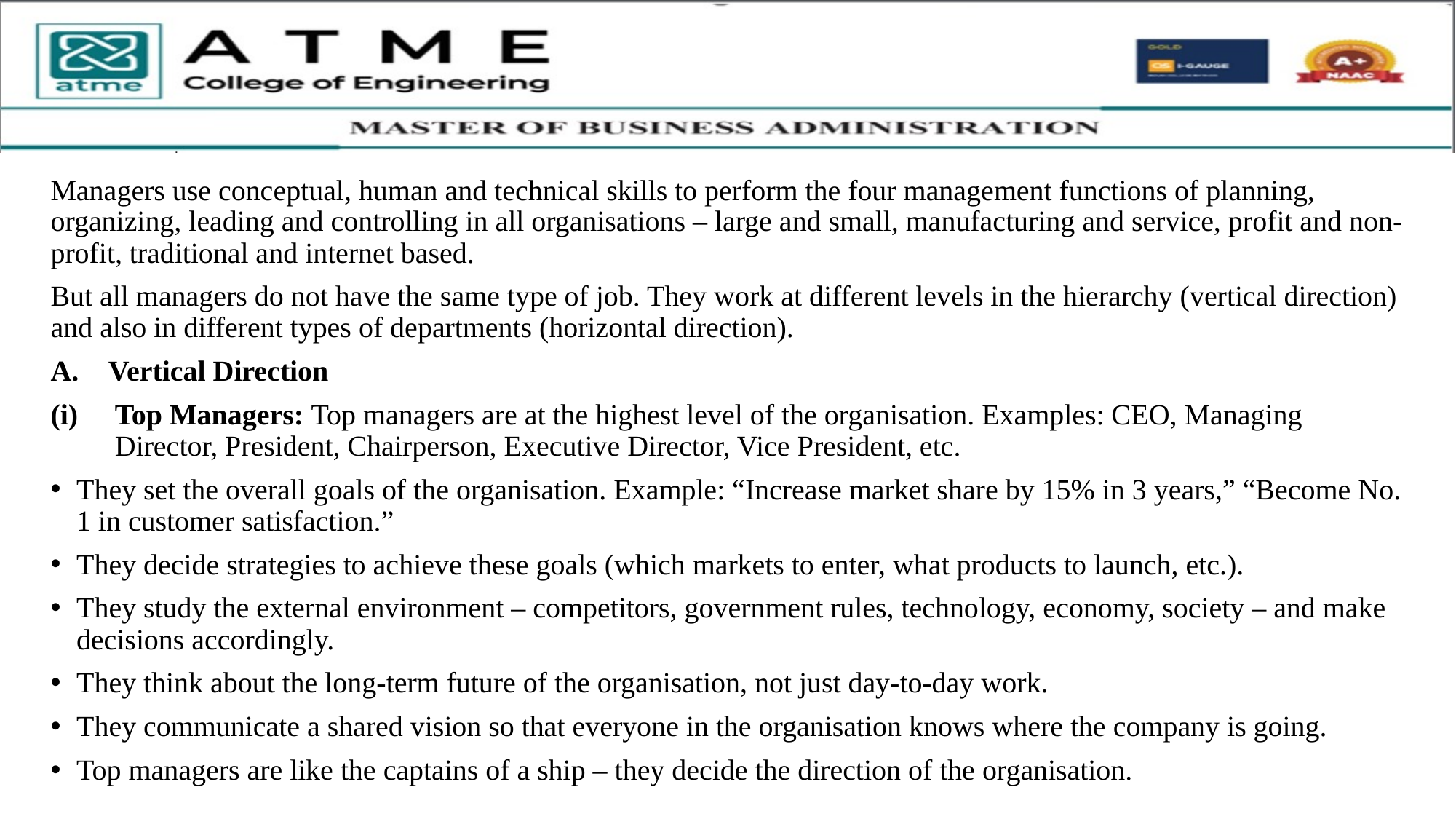

Managers use conceptual, human and technical skills to perform the four management functions of planning, organizing, leading and controlling in all organisations – large and small, manufacturing and service, profit and non-profit, traditional and internet based.
But all managers do not have the same type of job. They work at different levels in the hierarchy (vertical direction) and also in different types of departments (horizontal direction).
Vertical Direction
Top Managers: Top managers are at the highest level of the organisation. Examples: CEO, Managing Director, President, Chairperson, Executive Director, Vice President, etc.
They set the overall goals of the organisation. Example: “Increase market share by 15% in 3 years,” “Become No. 1 in customer satisfaction.”
They decide strategies to achieve these goals (which markets to enter, what products to launch, etc.).
They study the external environment – competitors, government rules, technology, economy, society – and make decisions accordingly.
They think about the long-term future of the organisation, not just day-to-day work.
They communicate a shared vision so that everyone in the organisation knows where the company is going.
Top managers are like the captains of a ship – they decide the direction of the organisation.